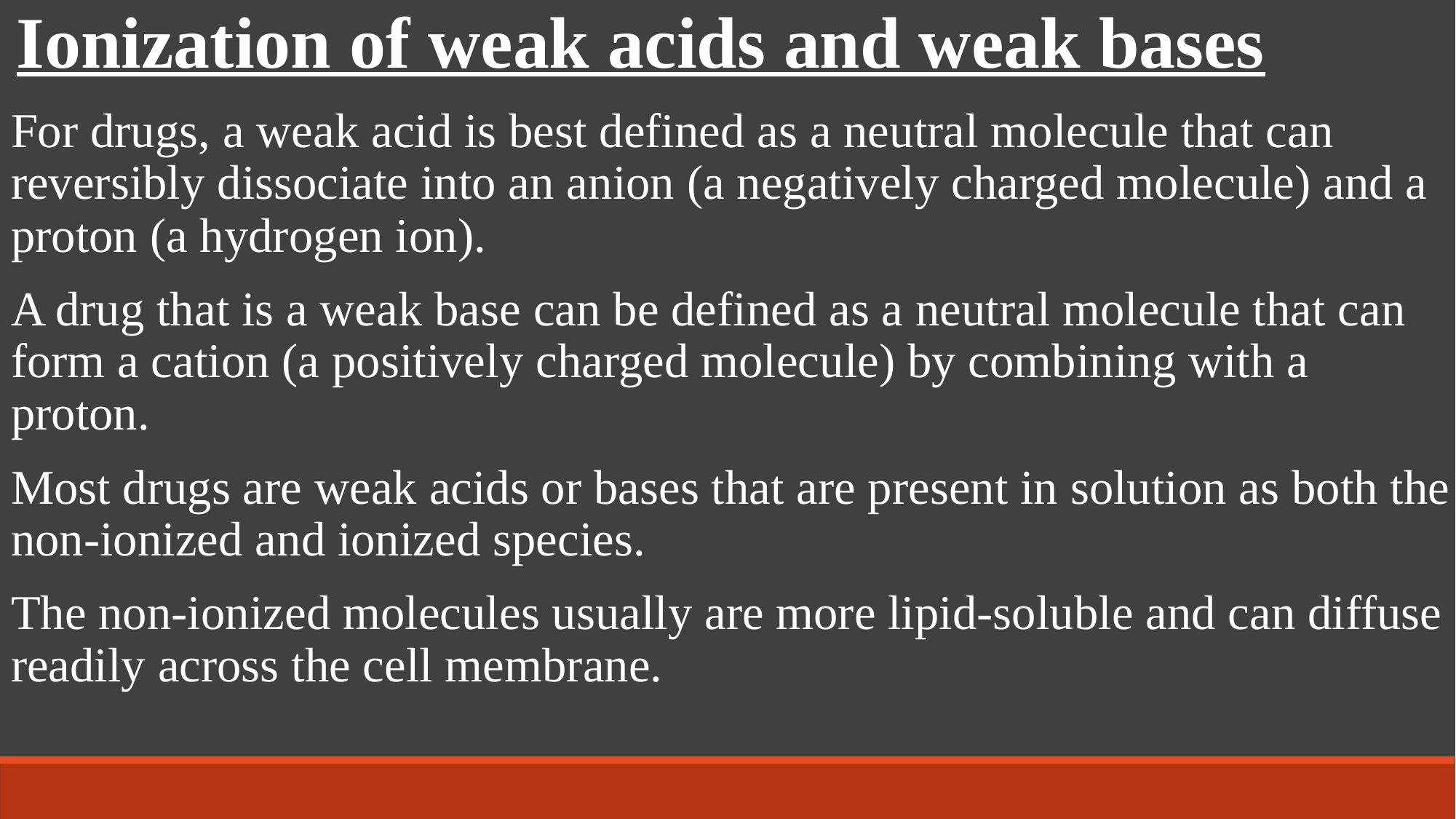

Ionization of weak acids and weak bases
For drugs, a weak acid is best defined as a neutral molecule that can reversibly dissociate into an anion (a negatively charged molecule) and a proton (a hydrogen ion).
A drug that is a weak base can be defined as a neutral molecule that can form a cation (a positively charged molecule) by combining with a proton.
Most drugs are weak acids or bases that are present in solution as both the non-ionized and ionized species.
The non-ionized molecules usually are more lipid-soluble and can diffuse readily across the cell membrane.